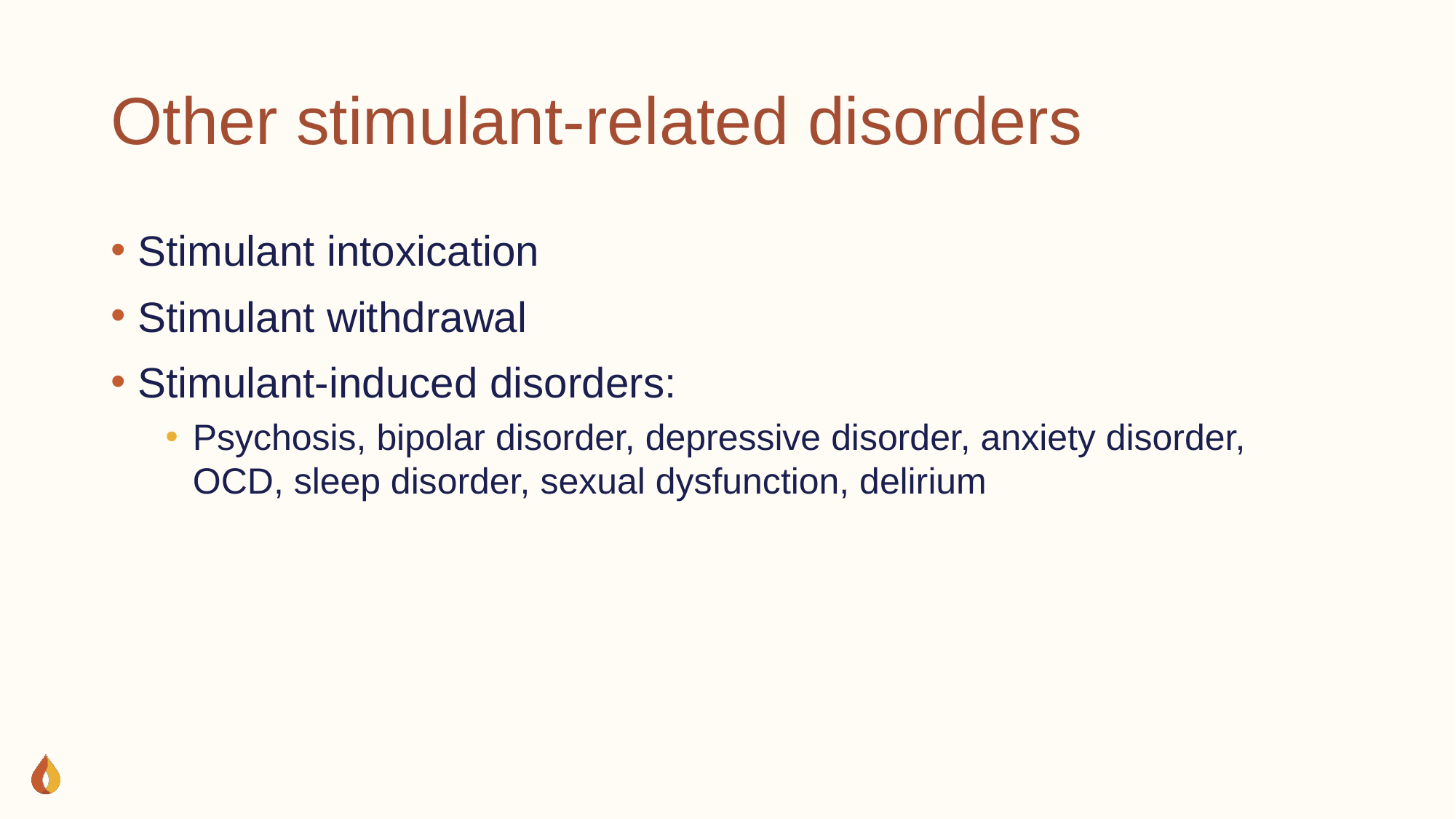

# Other stimulant-related disorders
Stimulant intoxication
Stimulant withdrawal
Stimulant-induced disorders:
Psychosis, bipolar disorder, depressive disorder, anxiety disorder, OCD, sleep disorder, sexual dysfunction, delirium